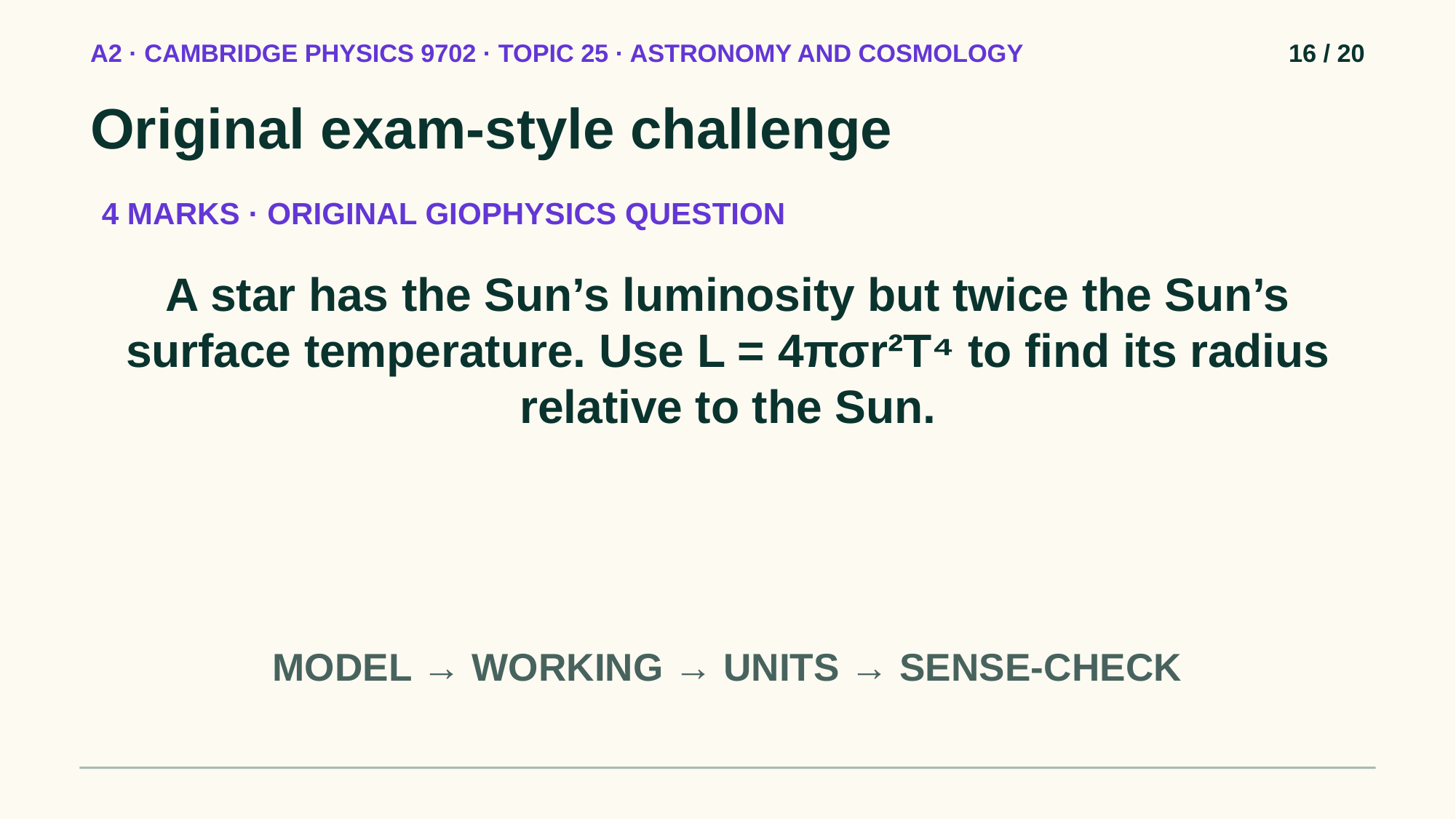

A2 · CAMBRIDGE PHYSICS 9702 · TOPIC 25 · ASTRONOMY AND COSMOLOGY
16 / 20
Original exam-style challenge
4 MARKS · ORIGINAL GIOPHYSICS QUESTION
A star has the Sun’s luminosity but twice the Sun’s surface temperature. Use L = 4πσr²T⁴ to find its radius relative to the Sun.
MODEL → WORKING → UNITS → SENSE-CHECK